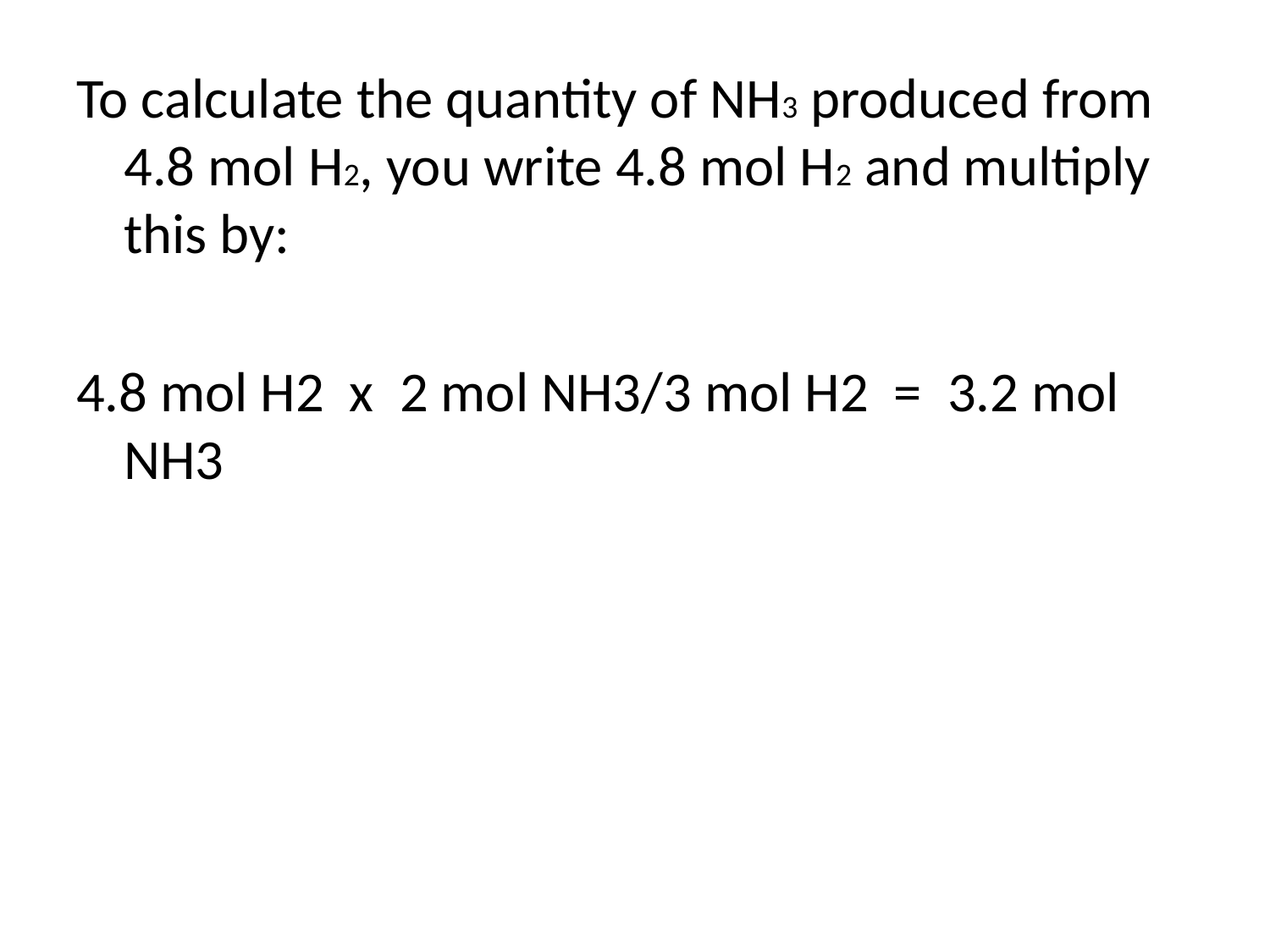

To calculate the quantity of NH3 produced from 4.8 mol H2, you write 4.8 mol H2 and multiply this by:

4.8 mol H2  x  2 mol NH3/3 mol H2  =  3.2 mol NH3